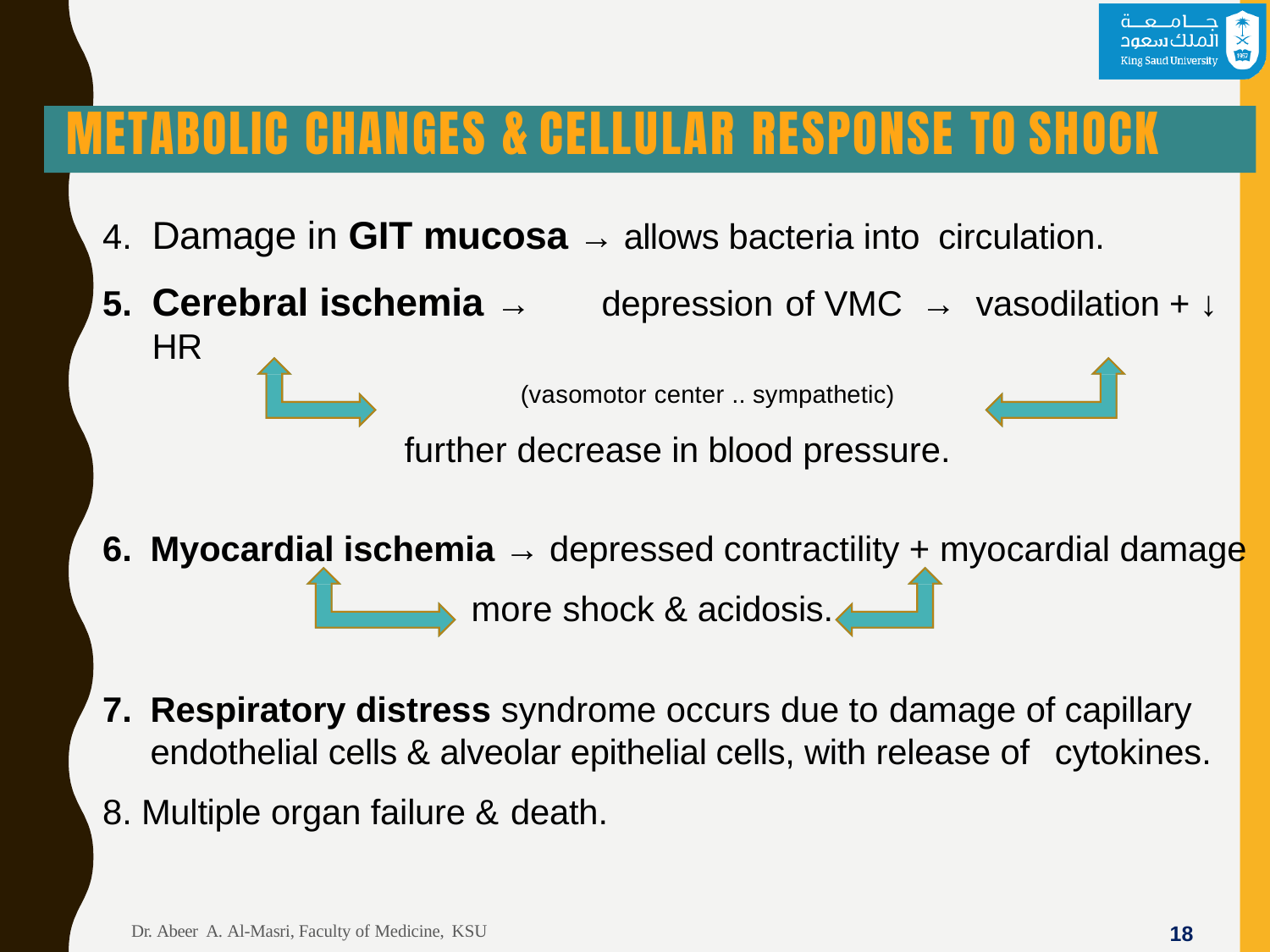

# METABOLIC CHANGES & CELLULAR RESPONSE TO SHOCK

Damage in GIT mucosa → allows bacteria into circulation.
Cerebral ischemia →	depression of VMC	→	vasodilation + ↓ HR
(vasomotor center .. sympathetic)
further decrease in blood pressure.

Myocardial ischemia → depressed contractility + myocardial damage
more shock & acidosis.

Respiratory distress syndrome occurs due to damage of capillary  endothelial cells & alveolar epithelial cells, with release of  cytokines.
Multiple organ failure & death.

Dr. Abeer  A. Al-Masri, Faculty of Medicine, KSU
18